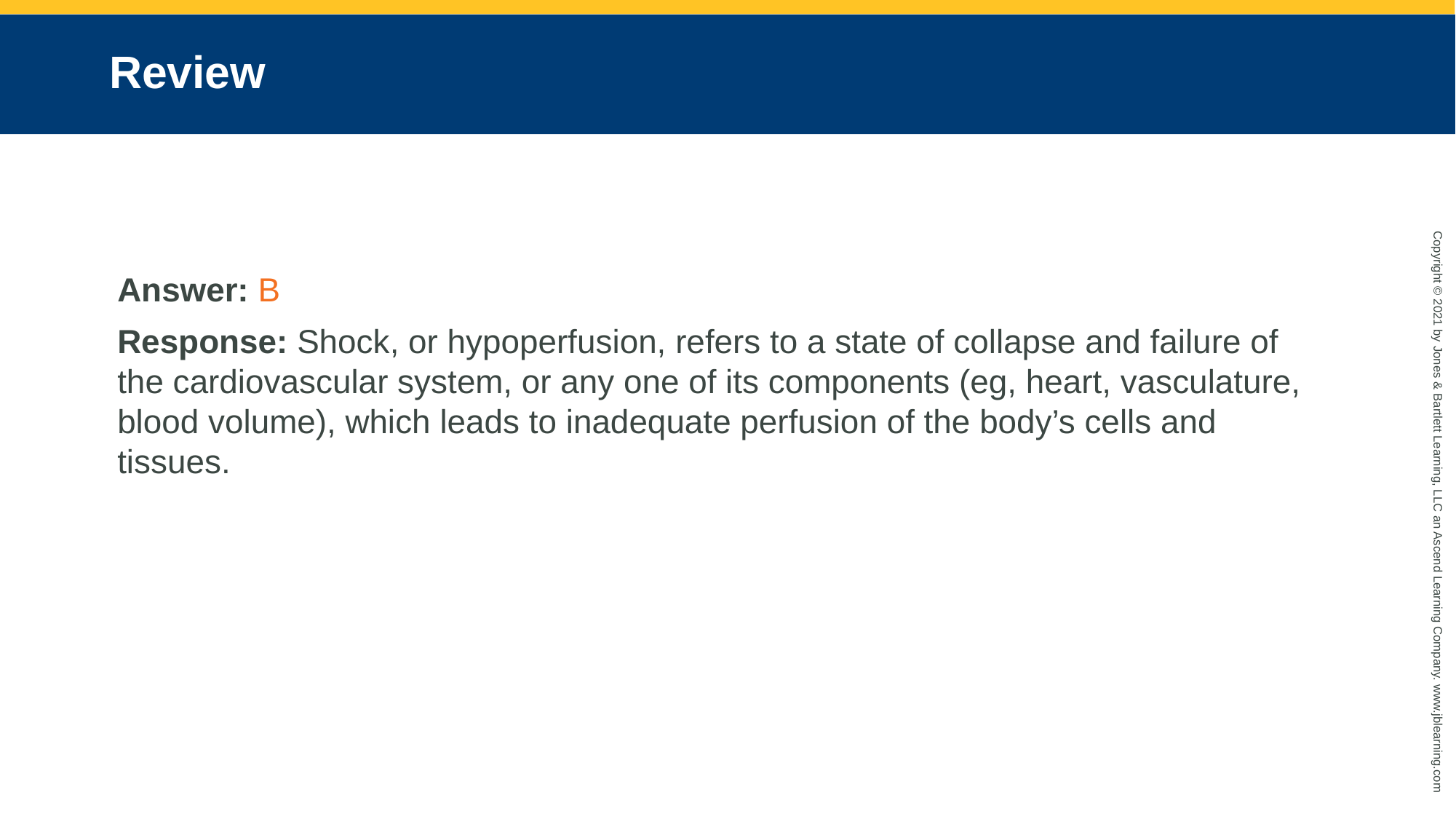

# Review
Answer: B
Response: Shock, or hypoperfusion, refers to a state of collapse and failure of the cardiovascular system, or any one of its components (eg, heart, vasculature, blood volume), which leads to inadequate perfusion of the body’s cells and tissues.